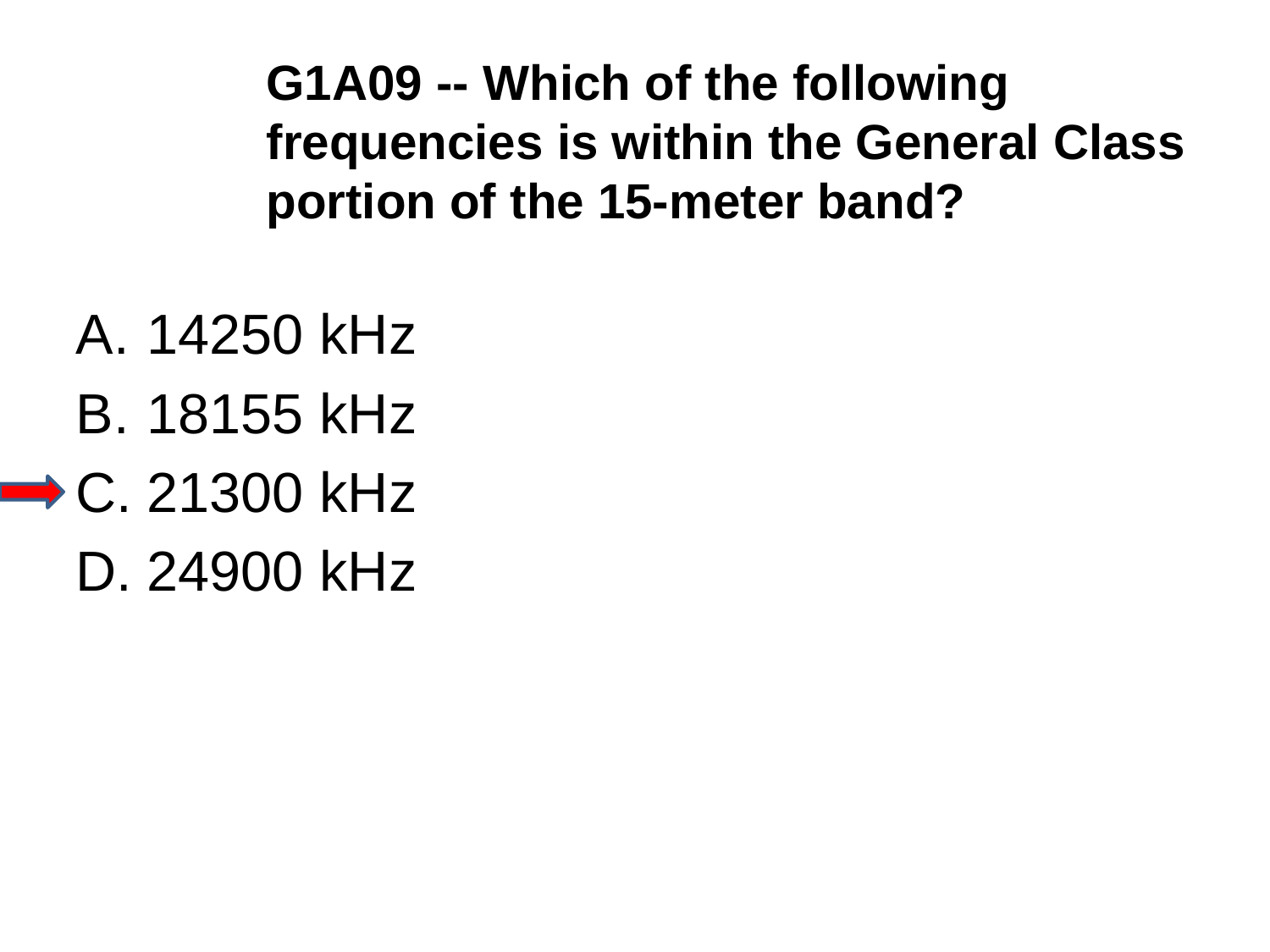

G1A09 -- Which of the following frequencies is within the General Class portion of the 15-meter band?
A.	14250 kHz
B.	18155 kHz
C.	21300 kHz
D.	24900 kHz